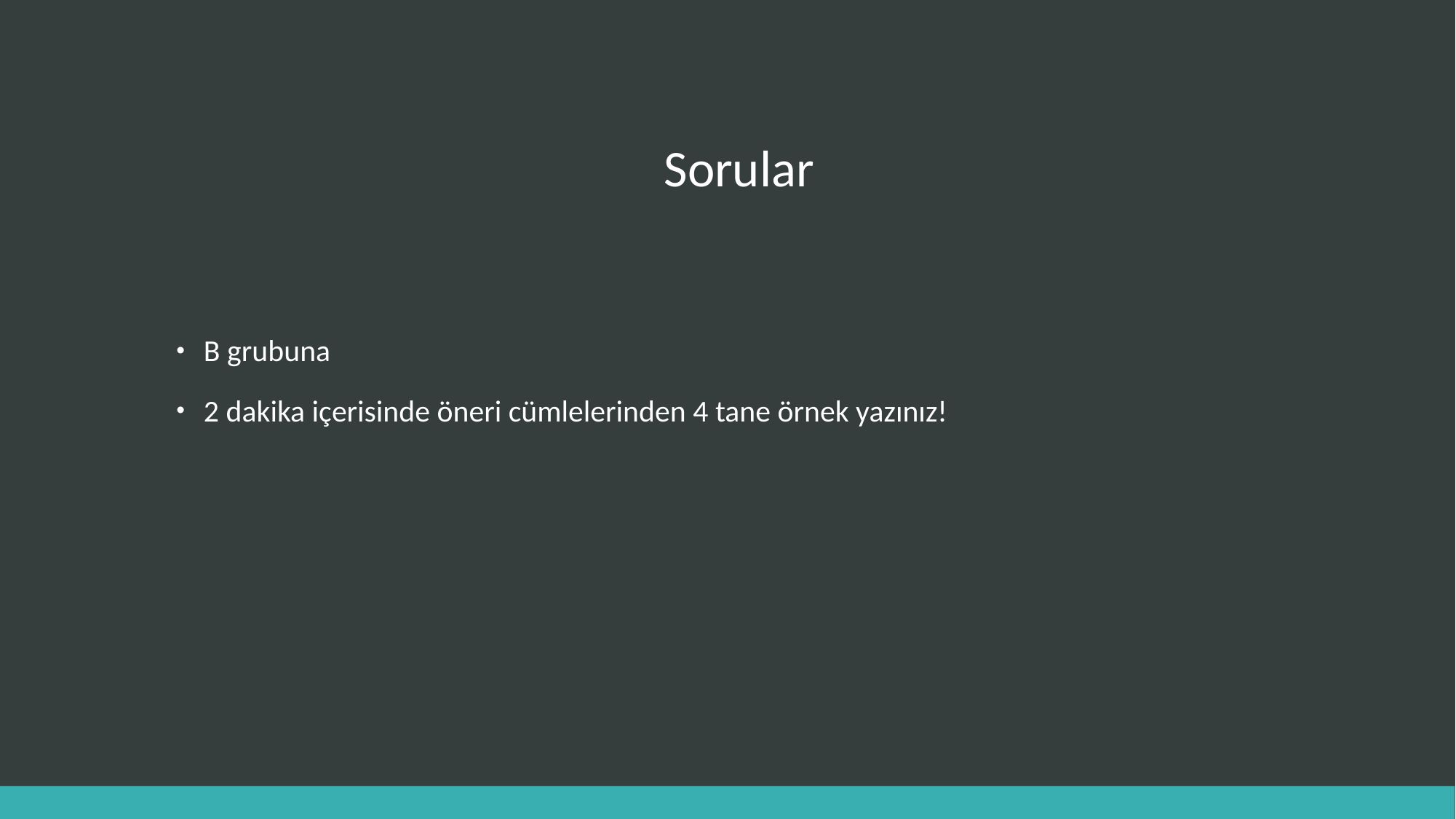

# Sorular
B grubuna
2 dakika içerisinde öneri cümlelerinden 4 tane örnek yazınız!